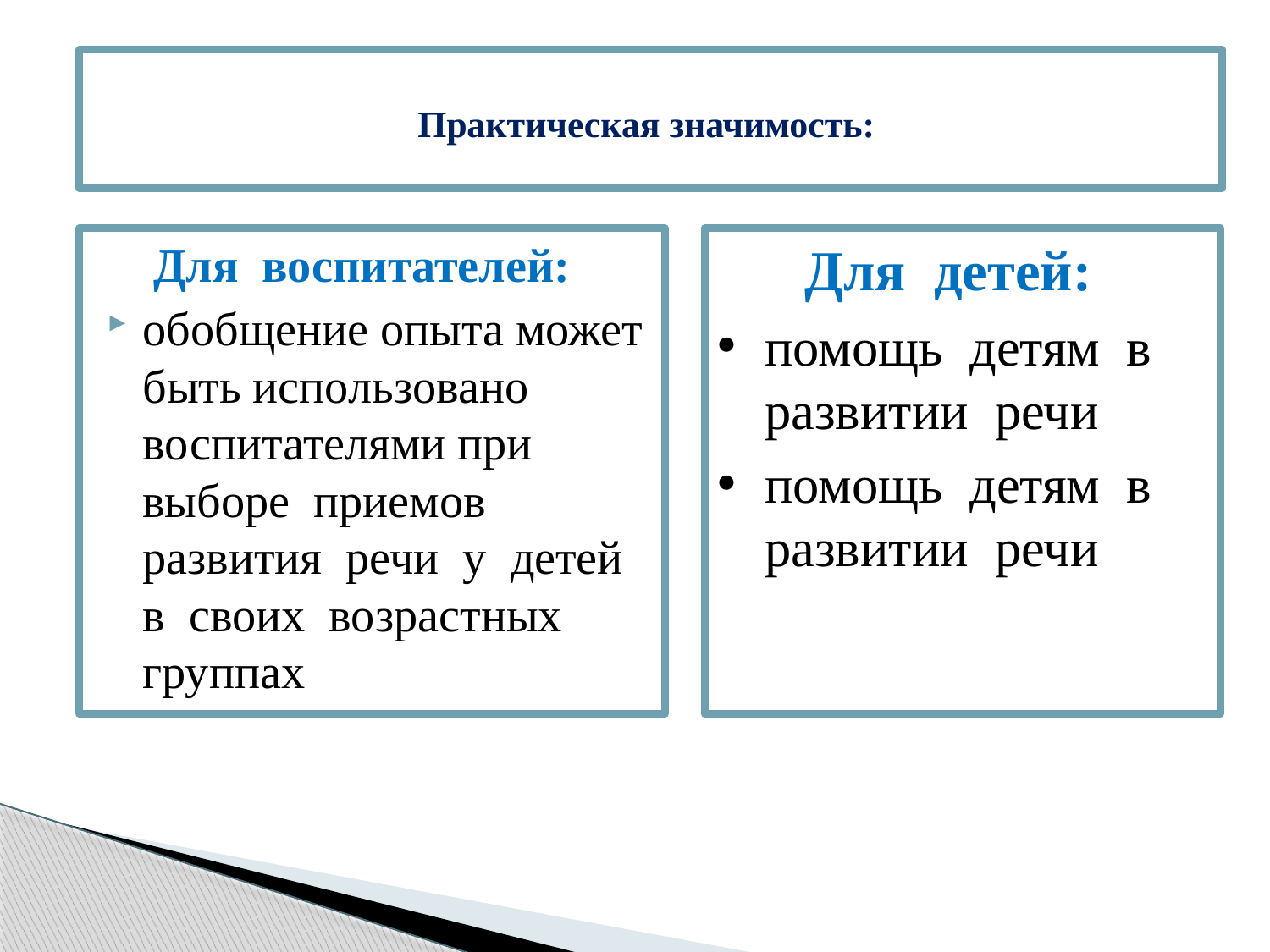

# Практическая значимость:
Для  воспитателей:
обобщение опыта может быть использовано  воспитателями при  выборе  приемов  развития  речи  у  детей  в  своих  возрастных  группах
Для  детей:
помощь  детям  в  развитии  речи
помощь  детям  в  развитии  речи